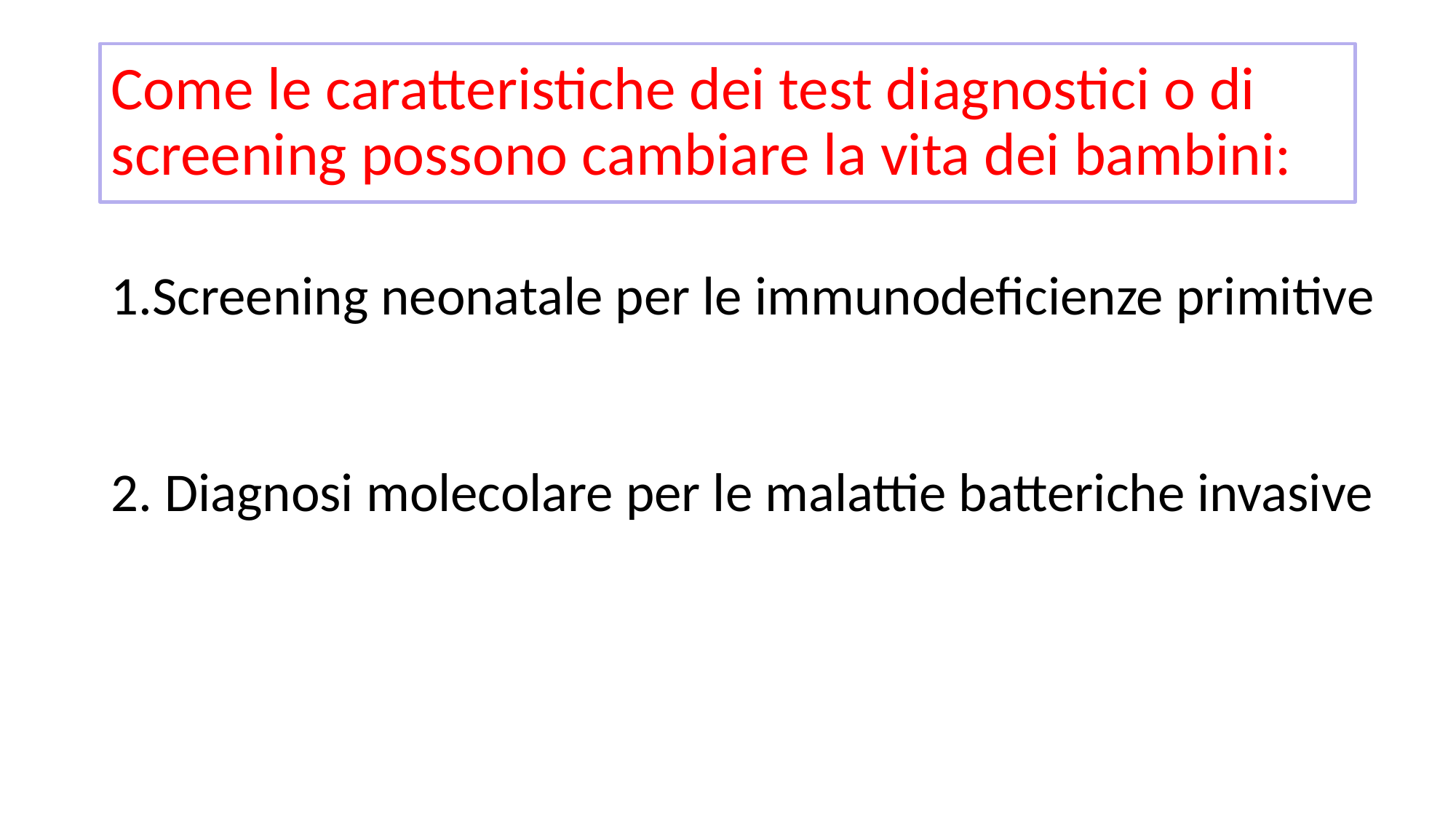

# Come le caratteristiche dei test diagnostici o di screening possono cambiare la vita dei bambini:
Screening neonatale per le immunodeficienze primitive
2. Diagnosi molecolare per le malattie batteriche invasive